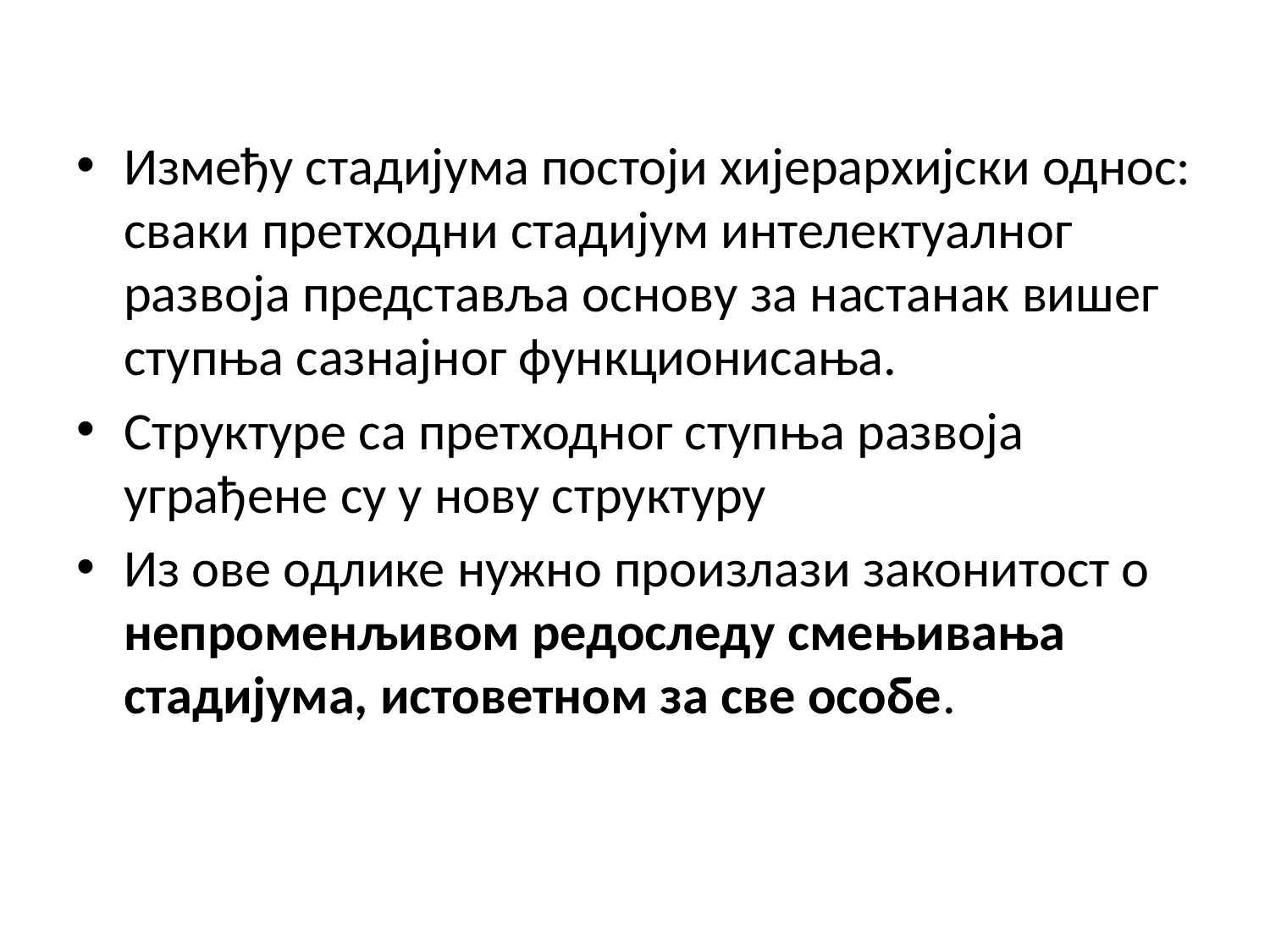

Између стадијума постоји хијерархијски однос: сваки претходни стадијум интелектуалног развоја представља основу за настанак вишег ступња сазнајног функционисања.
Структуре са претходног ступња развоја уграђене су у нову структуру
Из ове одлике нужно произлази законитост о непроменљивом редоследу смењивања стадијума, истоветном за све особе.